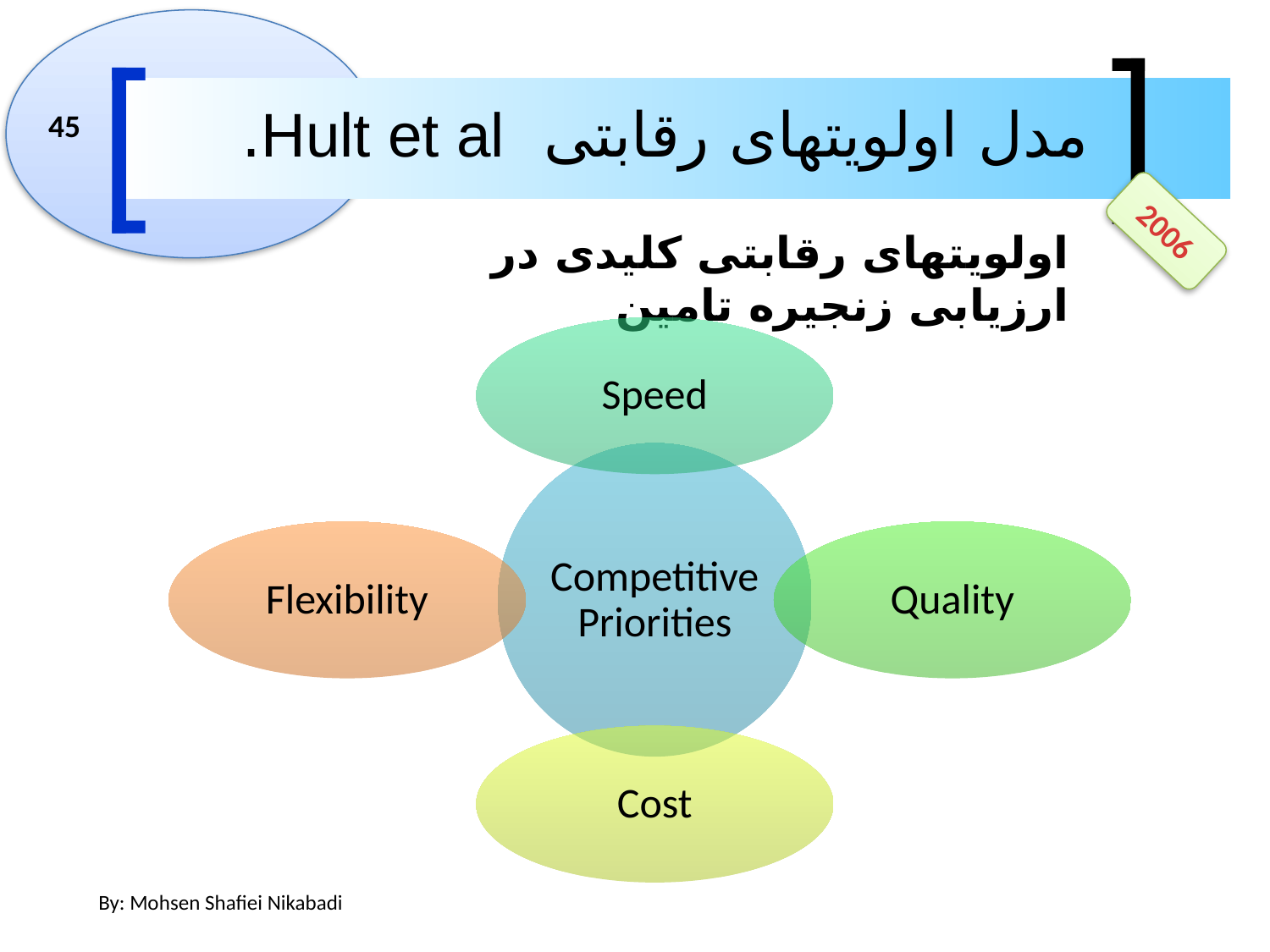

مدل اولویتهای رقابتی  Hult et al.
45
2006
اولویتهای رقابتی کلیدی در ارزیابی زنجیره تامین
Competitive Priorities
Speed
Quality
Cost
Flexibility
By: Mohsen Shafiei Nikabadi